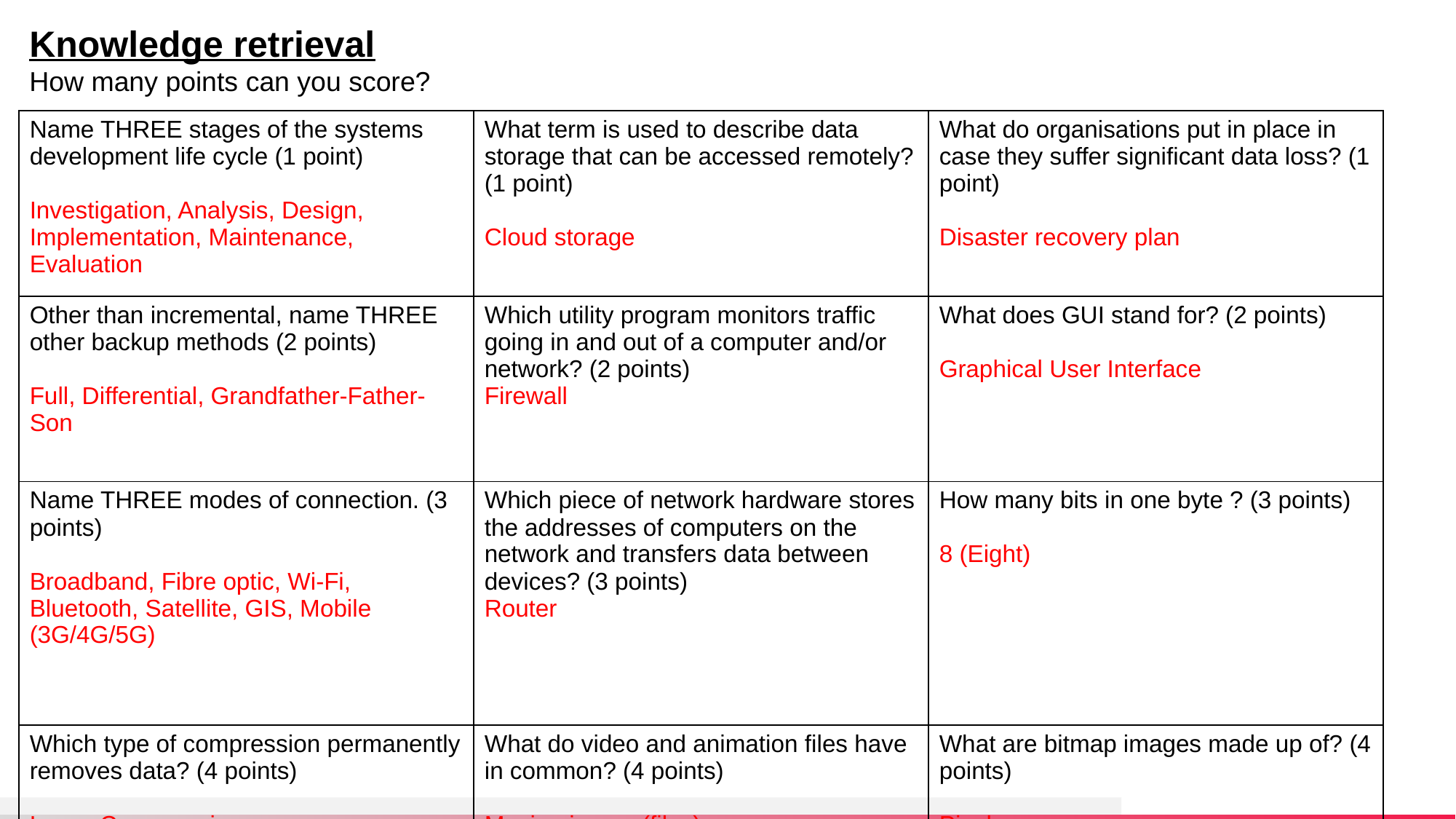

Knowledge retrieval
How many points can you score?
| Name THREE stages of the systems development life cycle (1 point) Investigation, Analysis, Design, Implementation, Maintenance, Evaluation | What term is used to describe data storage that can be accessed remotely? (1 point) Cloud storage | What do organisations put in place in case they suffer significant data loss? (1 point) Disaster recovery plan |
| --- | --- | --- |
| Other than incremental, name THREE other backup methods (2 points) Full, Differential, Grandfather-Father-Son | Which utility program monitors traffic going in and out of a computer and/or network? (2 points) Firewall | What does GUI stand for? (2 points) Graphical User Interface |
| Name THREE modes of connection. (3 points) Broadband, Fibre optic, Wi-Fi, Bluetooth, Satellite, GIS, Mobile (3G/4G/5G) | Which piece of network hardware stores the addresses of computers on the network and transfers data between devices? (3 points) Router | How many bits in one byte ? (3 points) 8 (Eight) |
| Which type of compression permanently removes data? (4 points) Lossy Compression | What do video and animation files have in common? (4 points) Moving image (files) | What are bitmap images made up of? (4 points) Pixels |